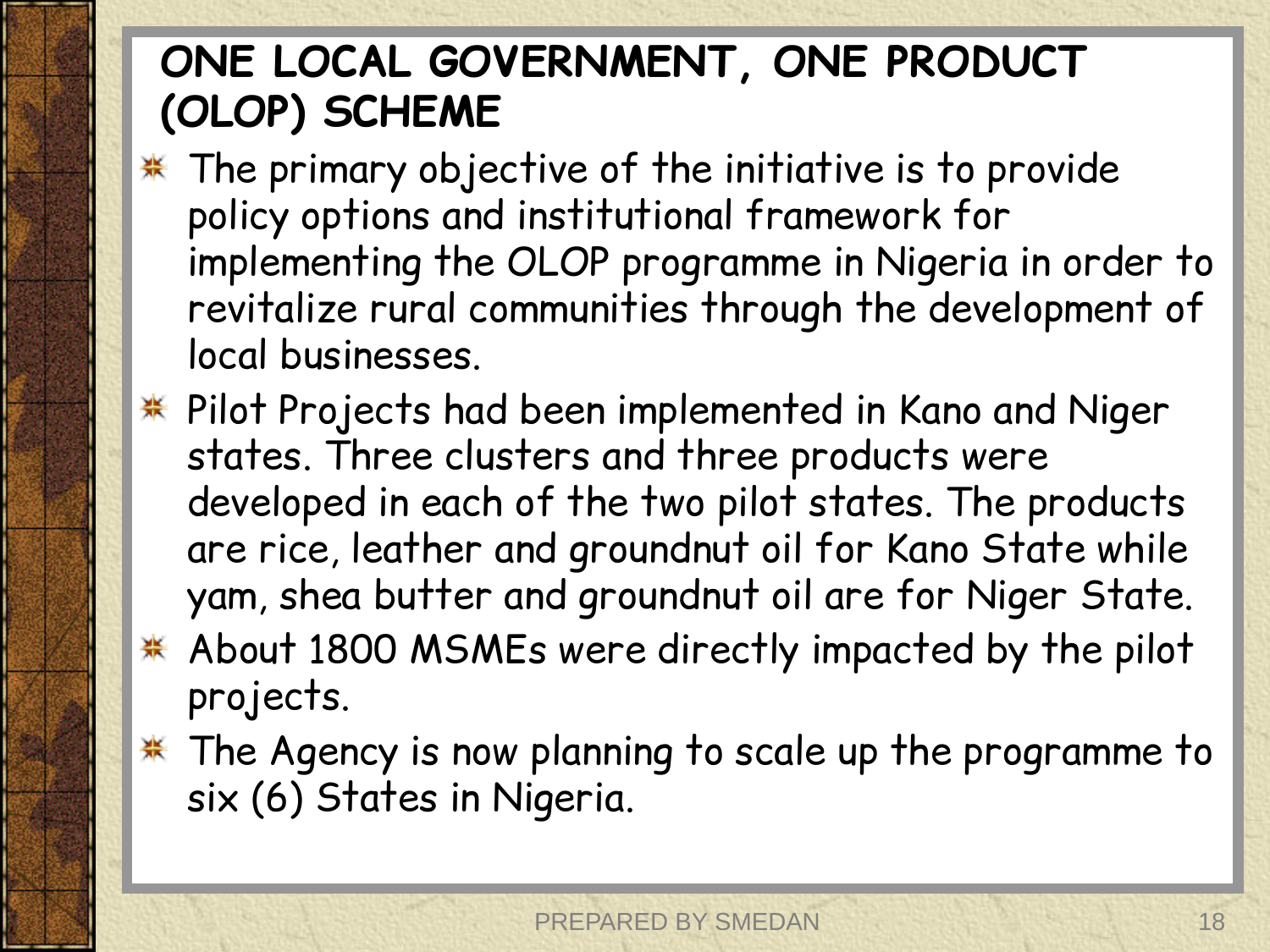

# ONE LOCAL GOVERNMENT, ONE PRODUCT (OLOP) SCHEME
The primary objective of the initiative is to provide policy options and institutional framework for implementing the OLOP programme in Nigeria in order to revitalize rural communities through the development of local businesses.
Pilot Projects had been implemented in Kano and Niger states. Three clusters and three products were developed in each of the two pilot states. The products are rice, leather and groundnut oil for Kano State while yam, shea butter and groundnut oil are for Niger State.
About 1800 MSMEs were directly impacted by the pilot projects.
The Agency is now planning to scale up the programme to six (6) States in Nigeria.

PREPARED BY SMEDAN
18